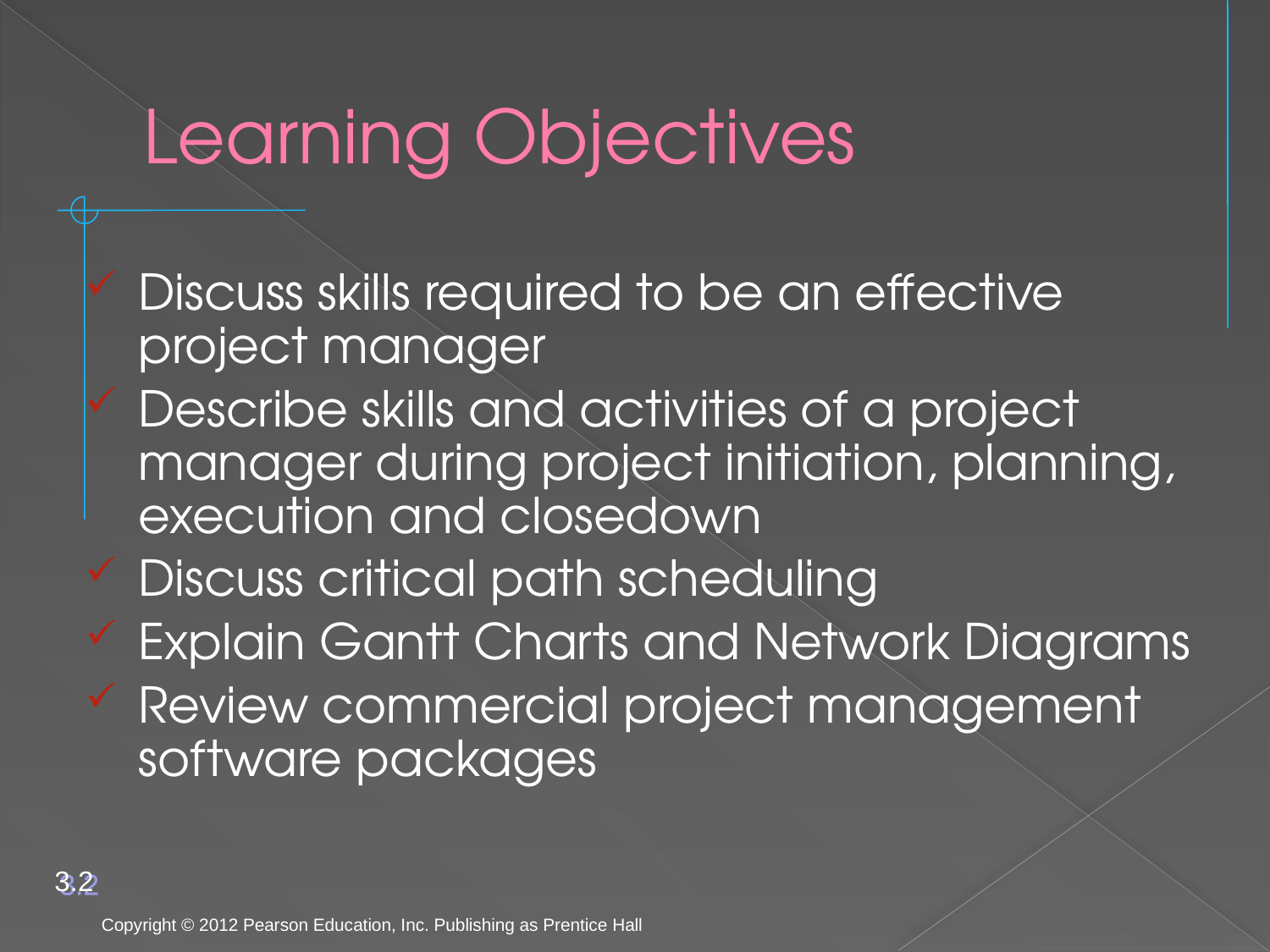

# Learning Objectives
Discuss skills required to be an effective project manager
Describe skills and activities of a project manager during project initiation, planning, execution and closedown
Discuss critical path scheduling
Explain Gantt Charts and Network Diagrams
Review commercial project management software packages
3.2
Copyright © 2012 Pearson Education, Inc. Publishing as Prentice Hall